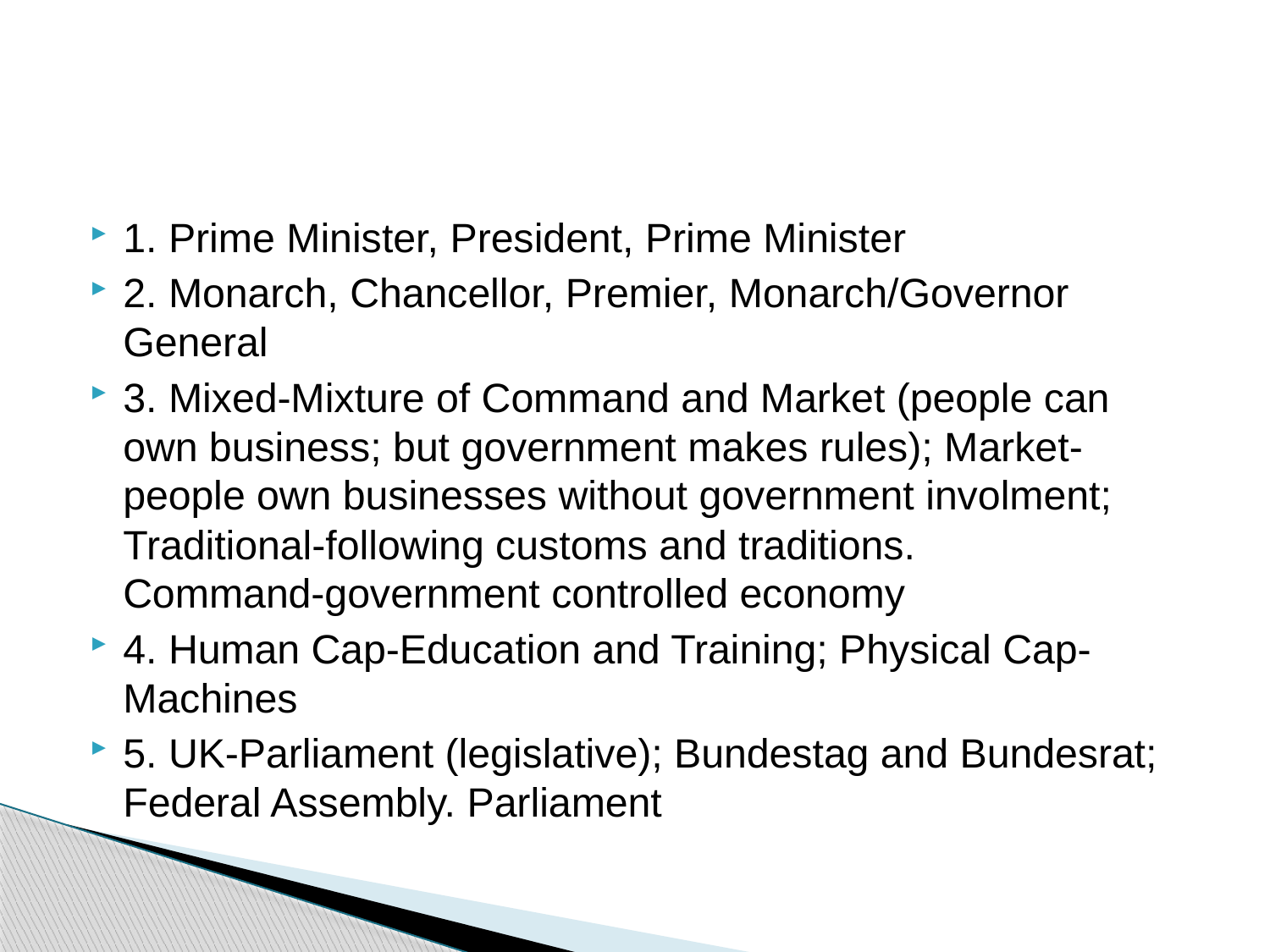

#
1. Prime Minister, President, Prime Minister
2. Monarch, Chancellor, Premier, Monarch/Governor General
3. Mixed-Mixture of Command and Market (people can own business; but government makes rules); Market-people own businesses without government involment; Traditional-following customs and traditions.
Command-government controlled economy
4. Human Cap-Education and Training; Physical Cap- Machines
5. UK-Parliament (legislative); Bundestag and Bundesrat; Federal Assembly. Parliament